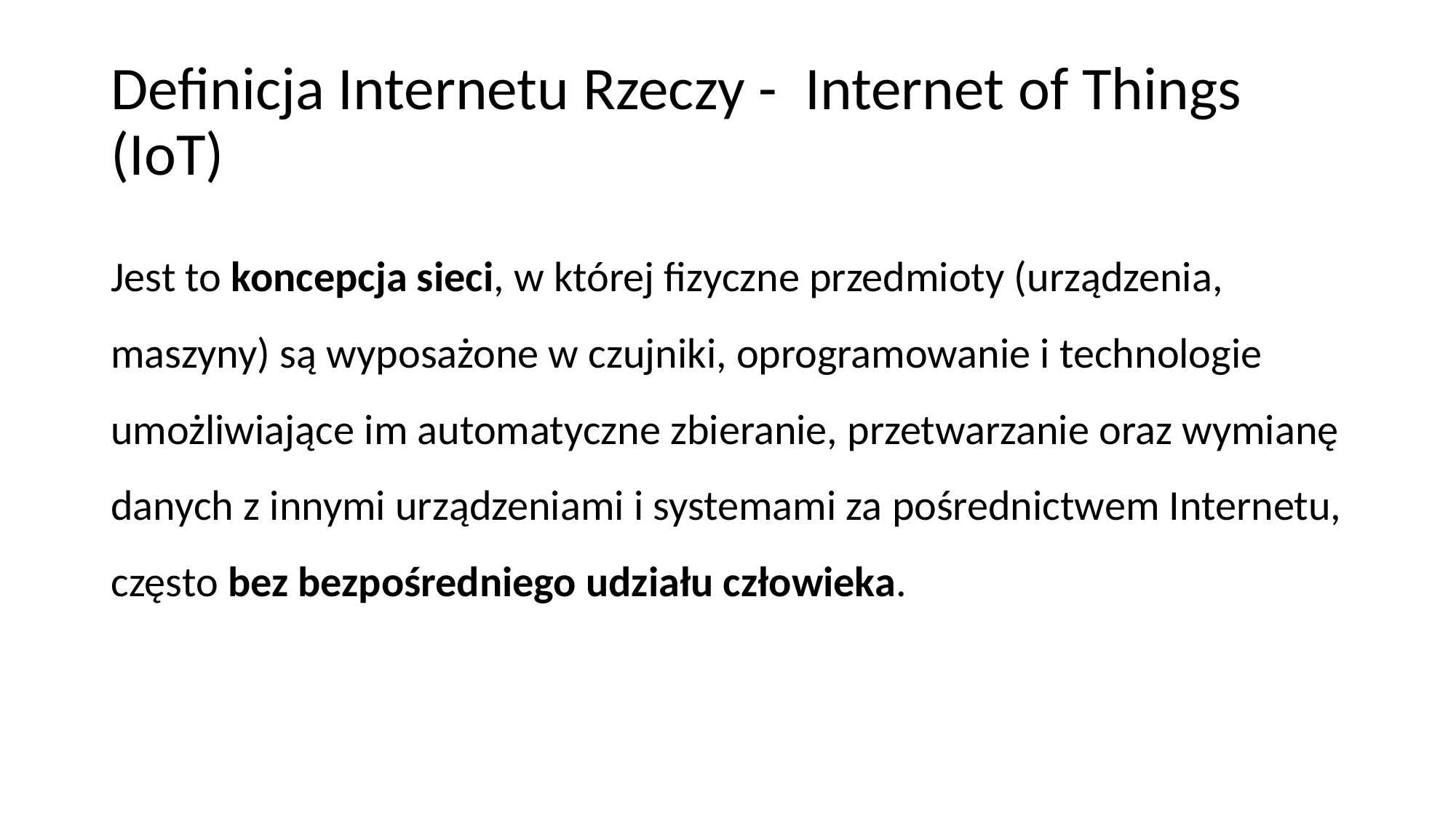

# Definicja Internetu Rzeczy -  Internet of Things (IoT)
Jest to koncepcja sieci, w której fizyczne przedmioty (urządzenia, maszyny) są wyposażone w czujniki, oprogramowanie i technologie umożliwiające im automatyczne zbieranie, przetwarzanie oraz wymianę danych z innymi urządzeniami i systemami za pośrednictwem Internetu, często bez bezpośredniego udziału człowieka.